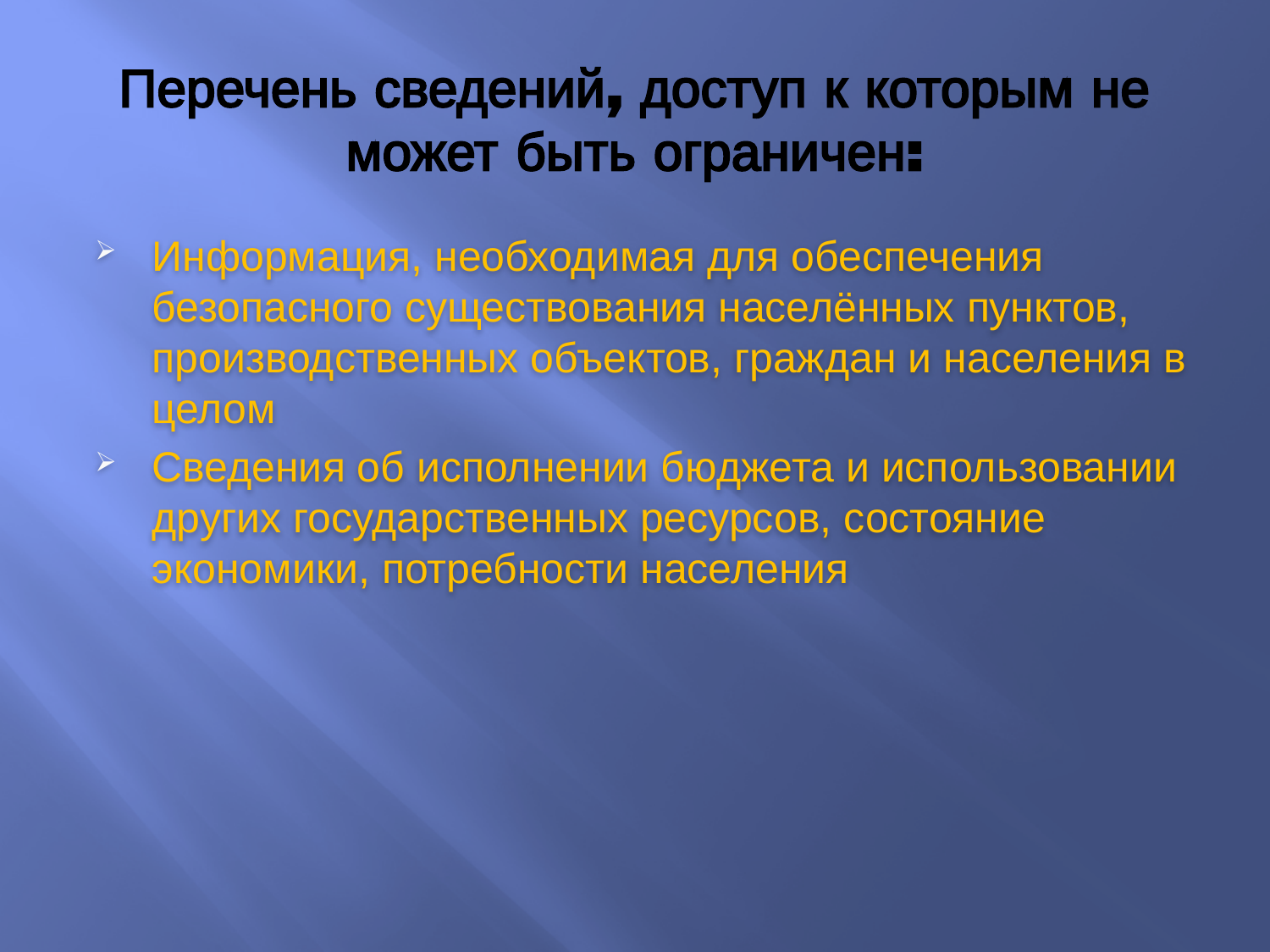

# Перечень сведений, доступ к которым не может быть ограничен:
Информация, необходимая для обеспечения безопасного существования населённых пунктов, производственных объектов, граждан и населения в целом
Сведения об исполнении бюджета и использовании других государственных ресурсов, состояние экономики, потребности населения